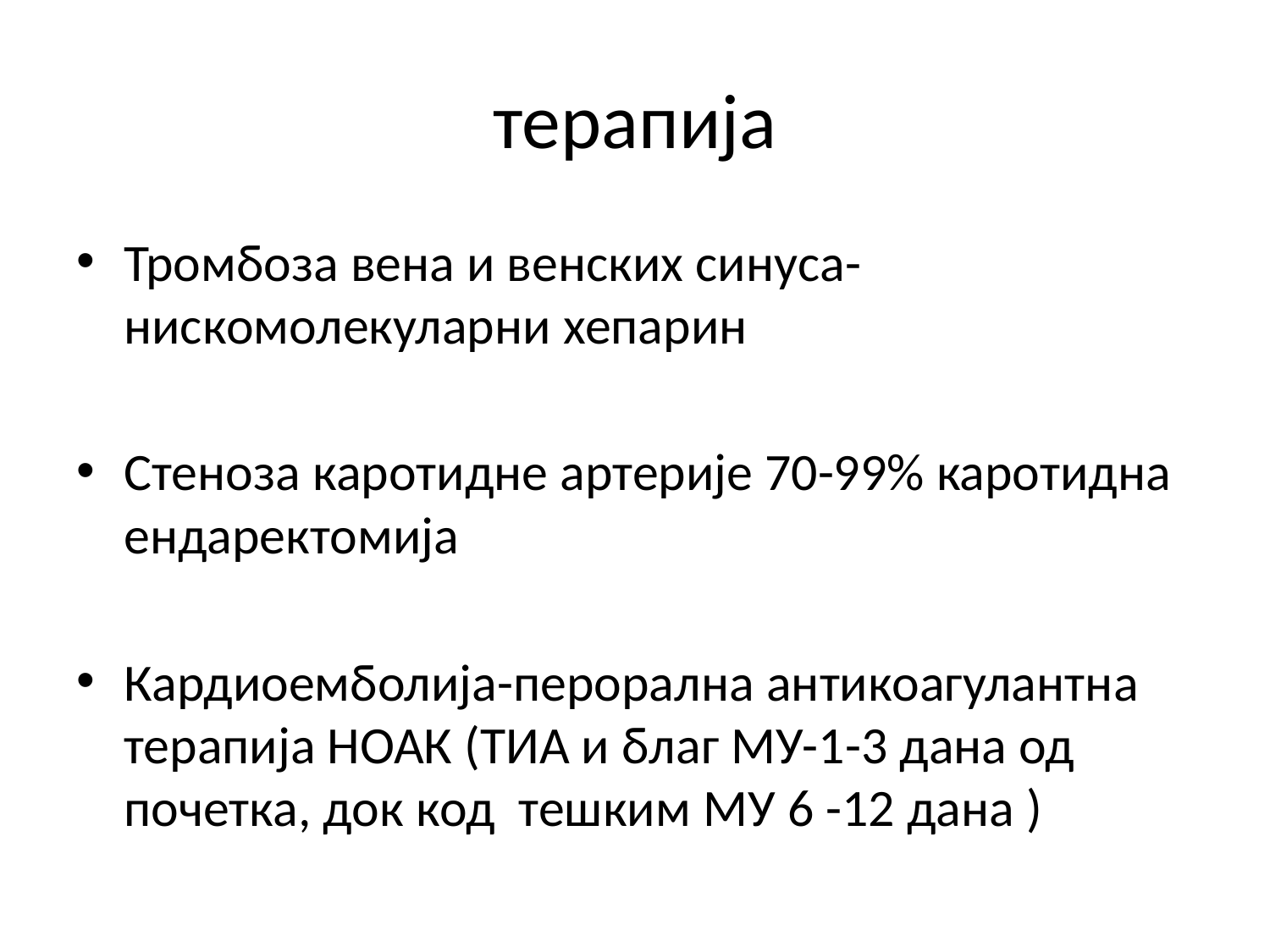

# терапија
Тромбоза вена и венских синуса-нискомолекуларни хепарин

Стеноза каротидне артерије 70-99% каротидна ендаректомија

Кардиоемболија-перорална антикоагулантна терапија НОАК (ТИА и благ МУ-1-3 дана од почетка, док код  тешким МУ 6 -12 дана )